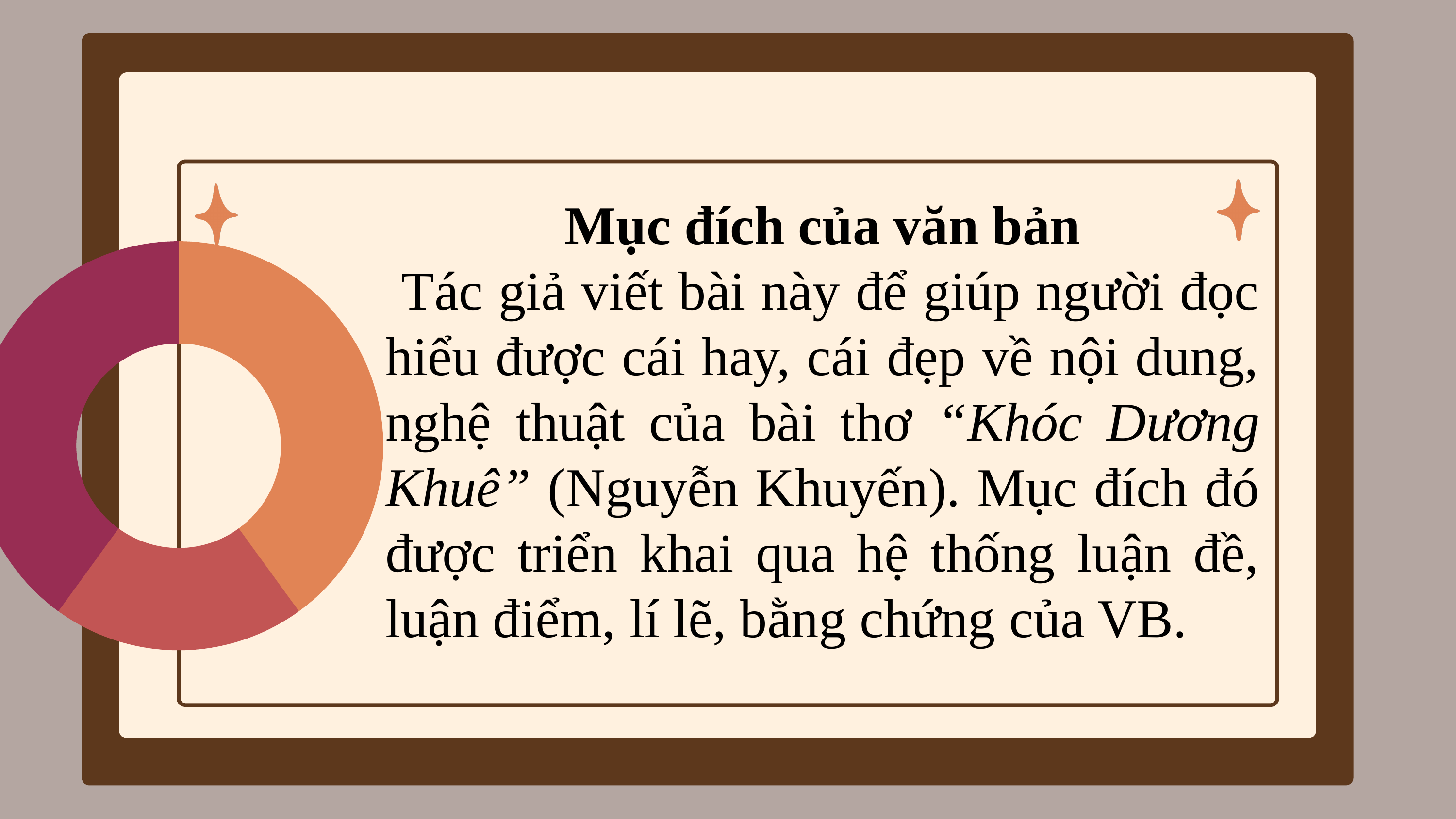

Mục đích của văn bản
 Tác giả viết bài này để giúp người đọc hiểu được cái hay, cái đẹp về nội dung, nghệ thuật của bài thơ “Khóc Dương Khuê” (Nguyễn Khuyến). Mục đích đó được triển khai qua hệ thống luận đề, luận điểm, lí lẽ, bằng chứng của VB.